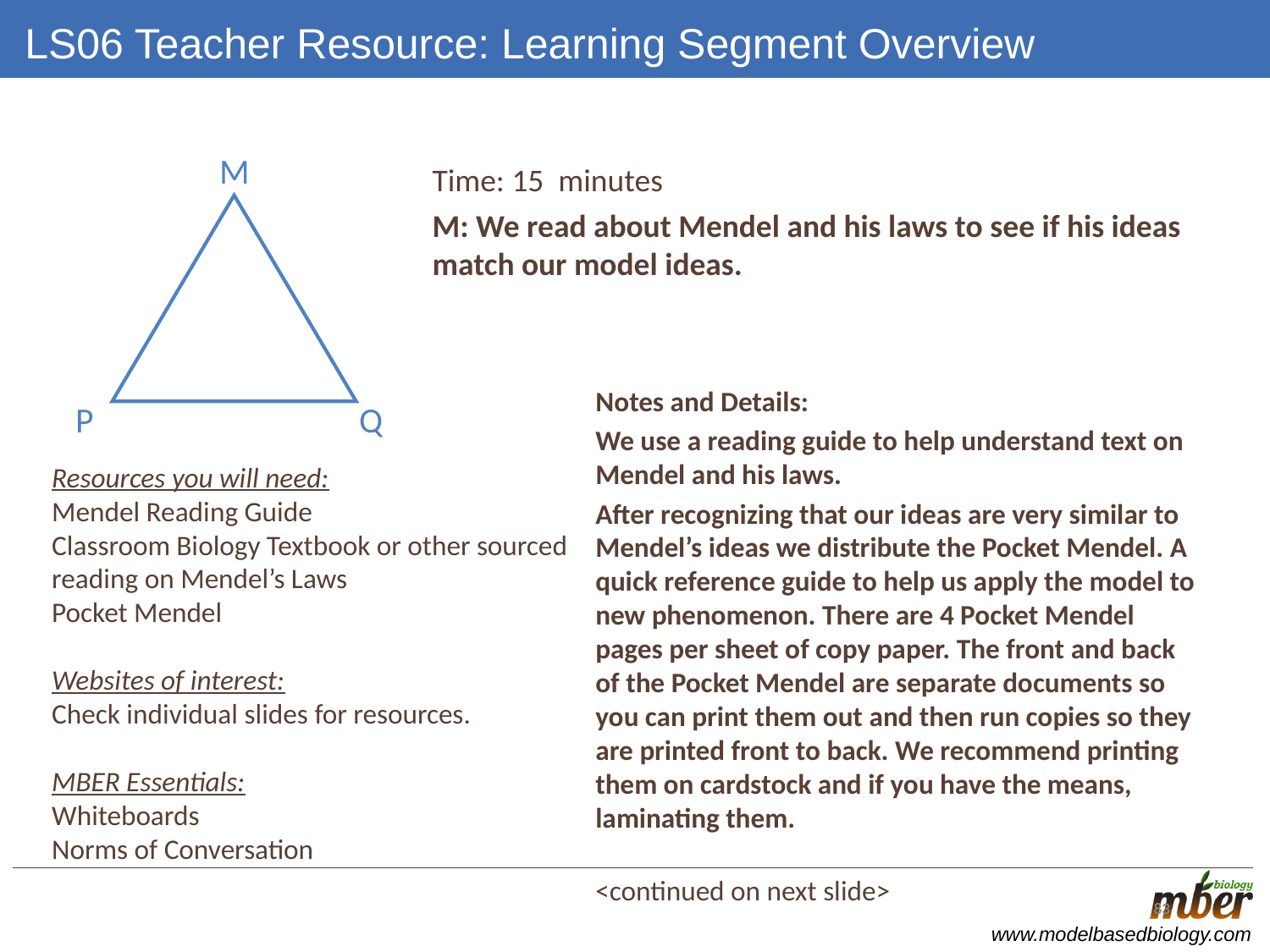

# LS06 Teacher Resource: Learning Segment Overview
M

Q
P
Time: 15  minutes

M: We read about Mendel and his laws to see if his ideas match our model ideas.
Notes and Details:
We use a reading guide to help understand text on Mendel and his laws.
After recognizing that our ideas are very similar to Mendel’s ideas we distribute the Pocket Mendel. A quick reference guide to help us apply the model to new phenomenon. There are 4 Pocket Mendel pages per sheet of copy paper. The front and back of the Pocket Mendel are separate documents so you can print them out and then run copies so they are printed front to back. We recommend printing them on cardstock and if you have the means, laminating them.
				<continued on next slide>
Resources you will need:
Mendel Reading Guide
Classroom Biology Textbook or other sourced reading on Mendel’s Laws
Pocket Mendel

Websites of interest:
Check individual slides for resources.

MBER Essentials:
Whiteboards
Norms of Conversation
83
83